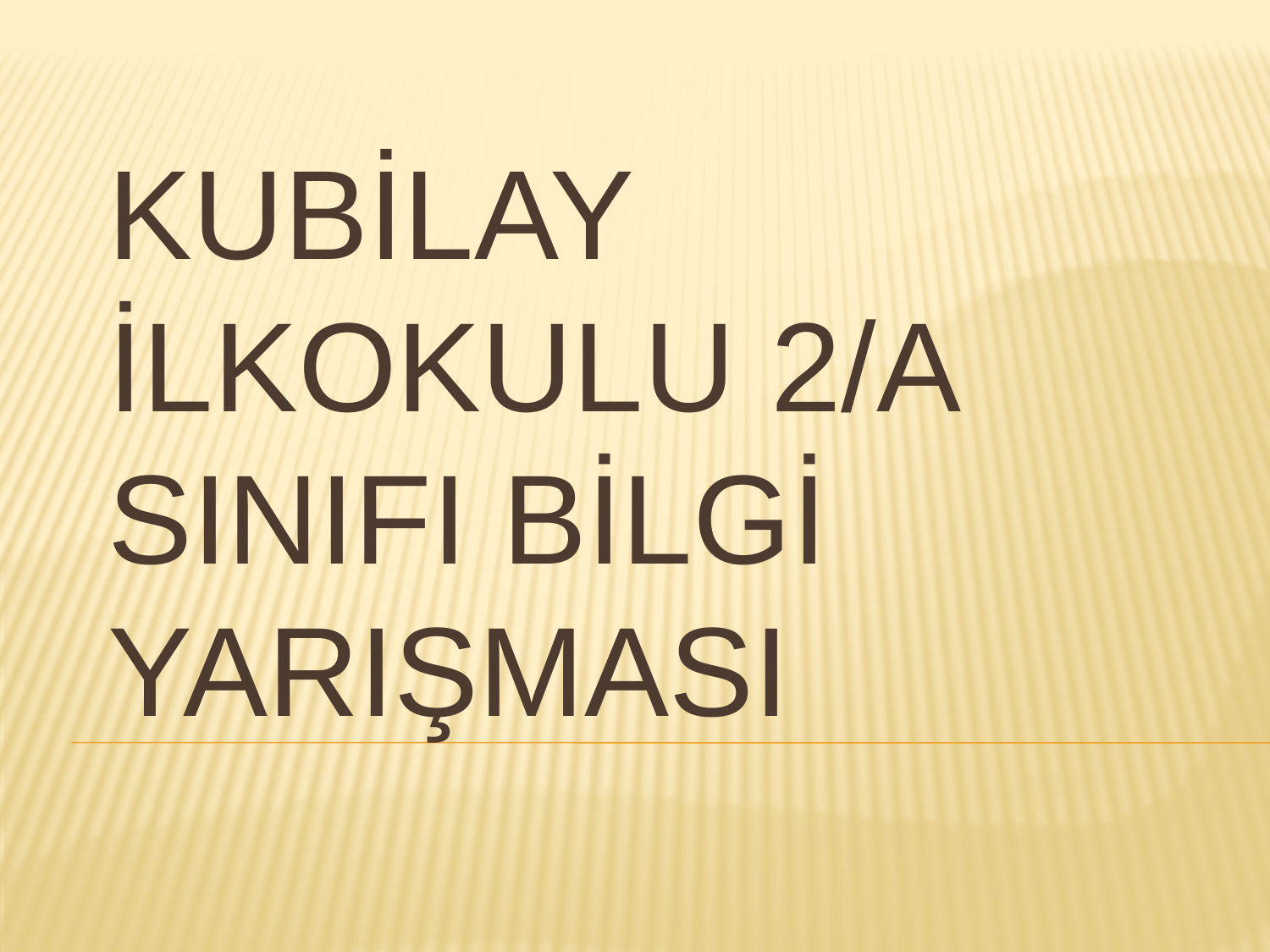

# KUBİLAY İLKOKULU 2/A SINIFI BİLGİ YARIŞMASI